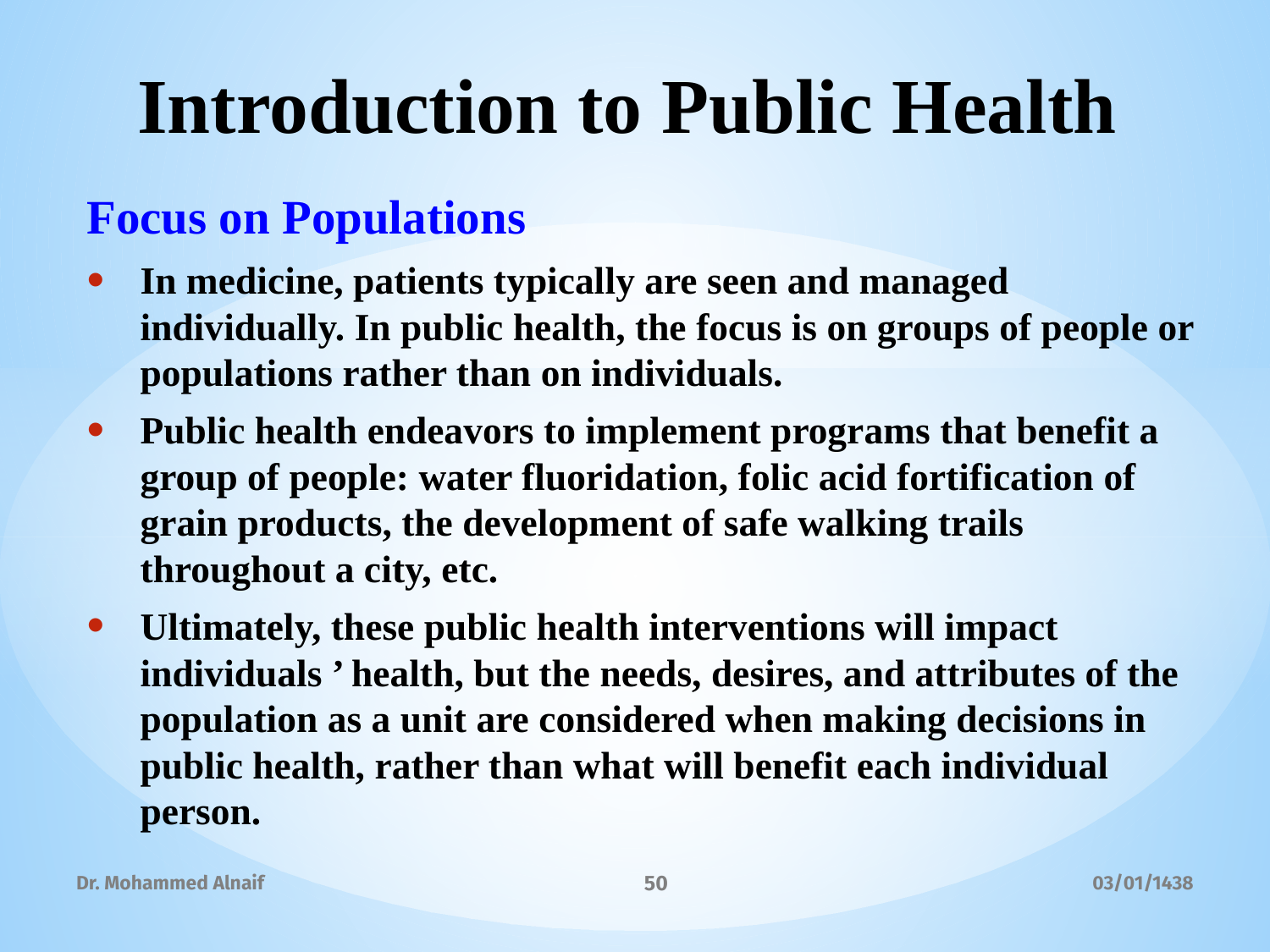

# Introduction to Public Health
Focus on Populations
In medicine, patients typically are seen and managed individually. In public health, the focus is on groups of people or populations rather than on individuals.
Public health endeavors to implement programs that benefit a group of people: water fluoridation, folic acid fortification of grain products, the development of safe walking trails throughout a city, etc.
Ultimately, these public health interventions will impact individuals ’ health, but the needs, desires, and attributes of the population as a unit are considered when making decisions in public health, rather than what will benefit each individual person.
Dr. Mohammed Alnaif
50
03/01/1438